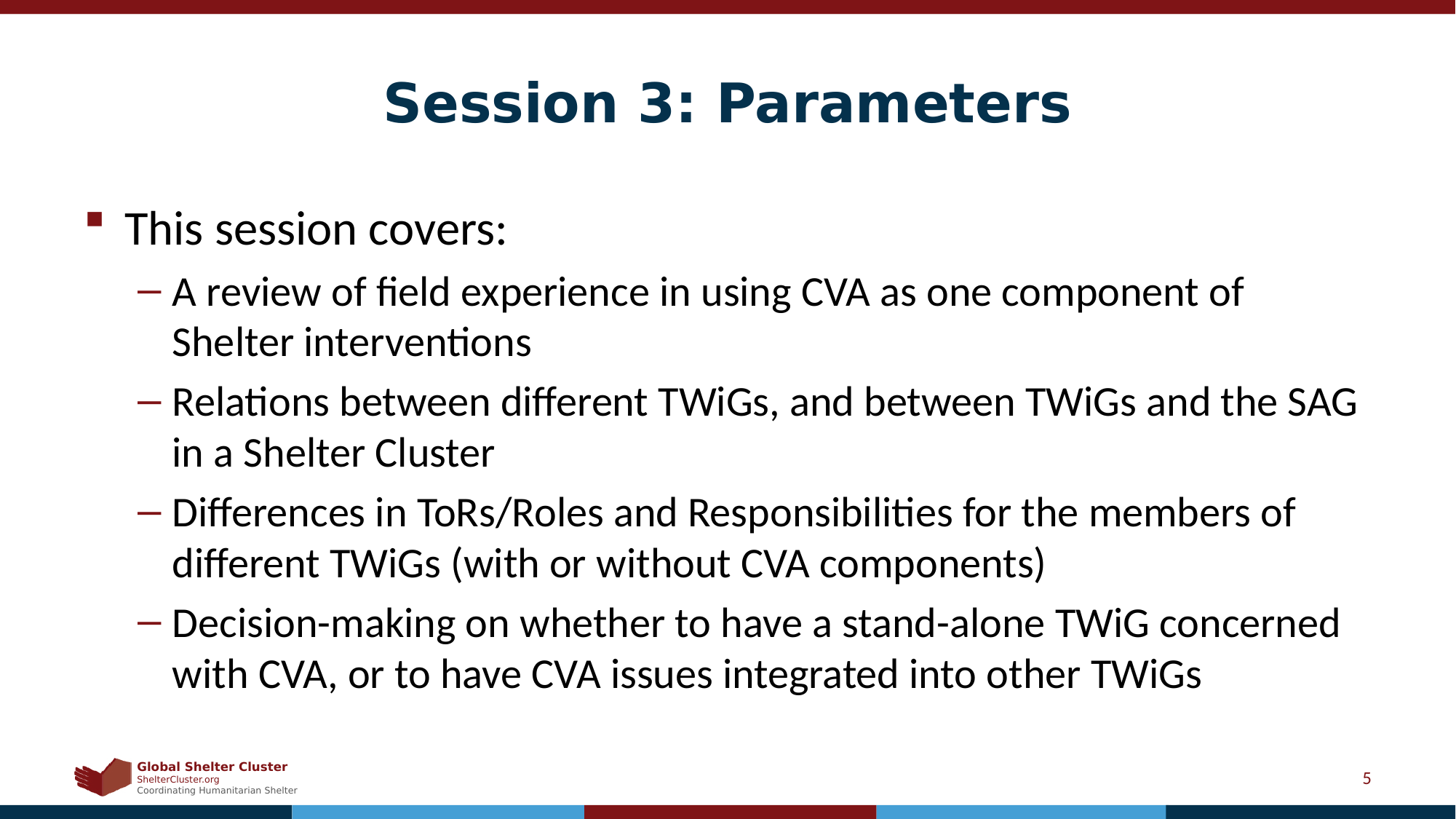

# Session 3: Parameters
This session covers:
A review of field experience in using CVA as one component of Shelter interventions
Relations between different TWiGs, and between TWiGs and the SAG in a Shelter Cluster
Differences in ToRs/Roles and Responsibilities for the members of different TWiGs (with or without CVA components)
Decision-making on whether to have a stand-alone TWiG concerned with CVA, or to have CVA issues integrated into other TWiGs
5